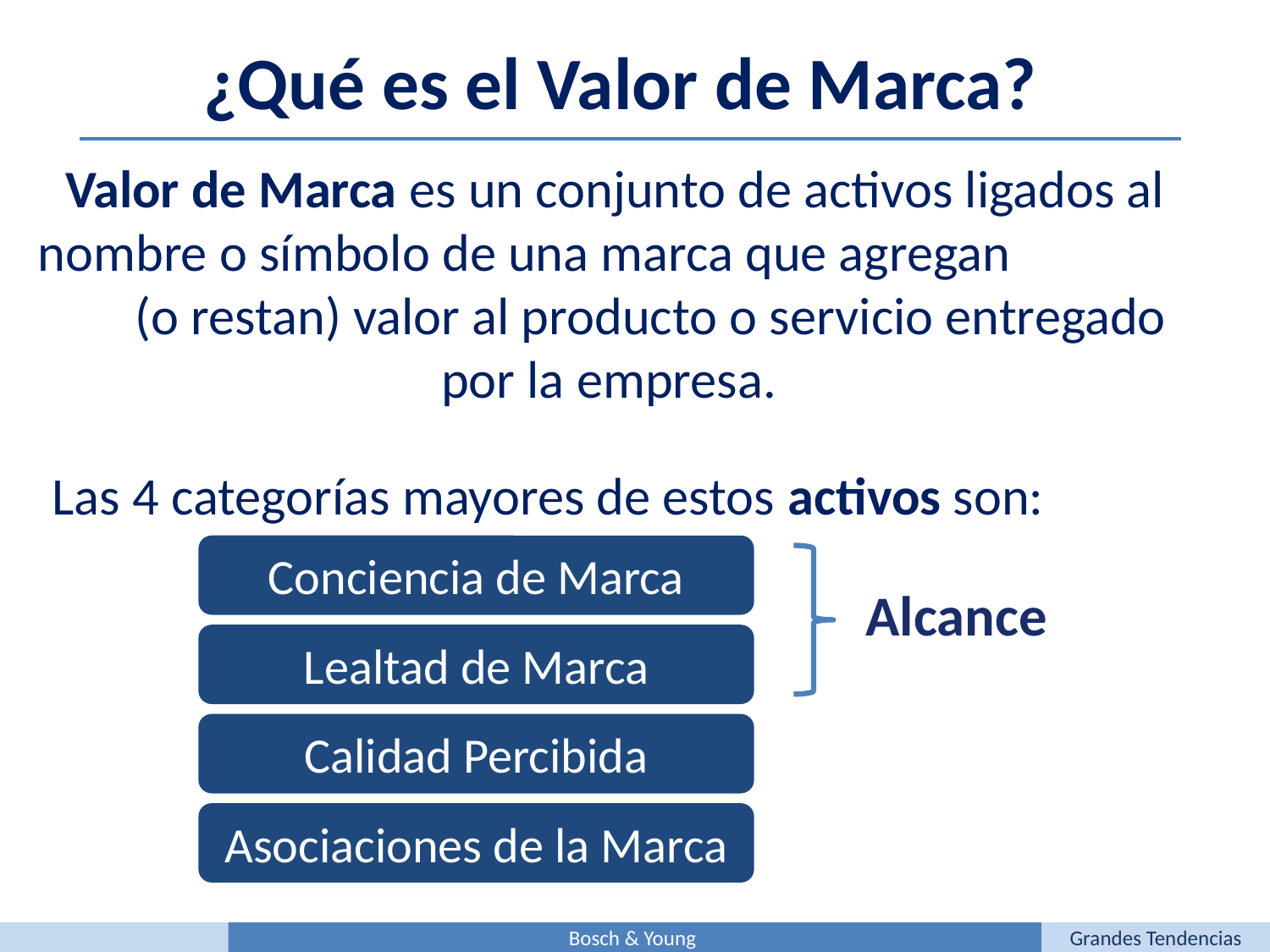

¿Qué es el Valor de Marca?
Valor de Marca es un conjunto de activos ligados al nombre o símbolo de una marca que agregan                      (o restan) valor al producto o servicio entregado por la empresa.
¿Qué es el Valor de Marca?
Las 4 categorías mayores de estos activos son:
Conciencia de Marca

Alcance
Lealtad de Marca
Calidad Percibida
Asociaciones de la Marca

Bosch & Young
Grandes Tendencias